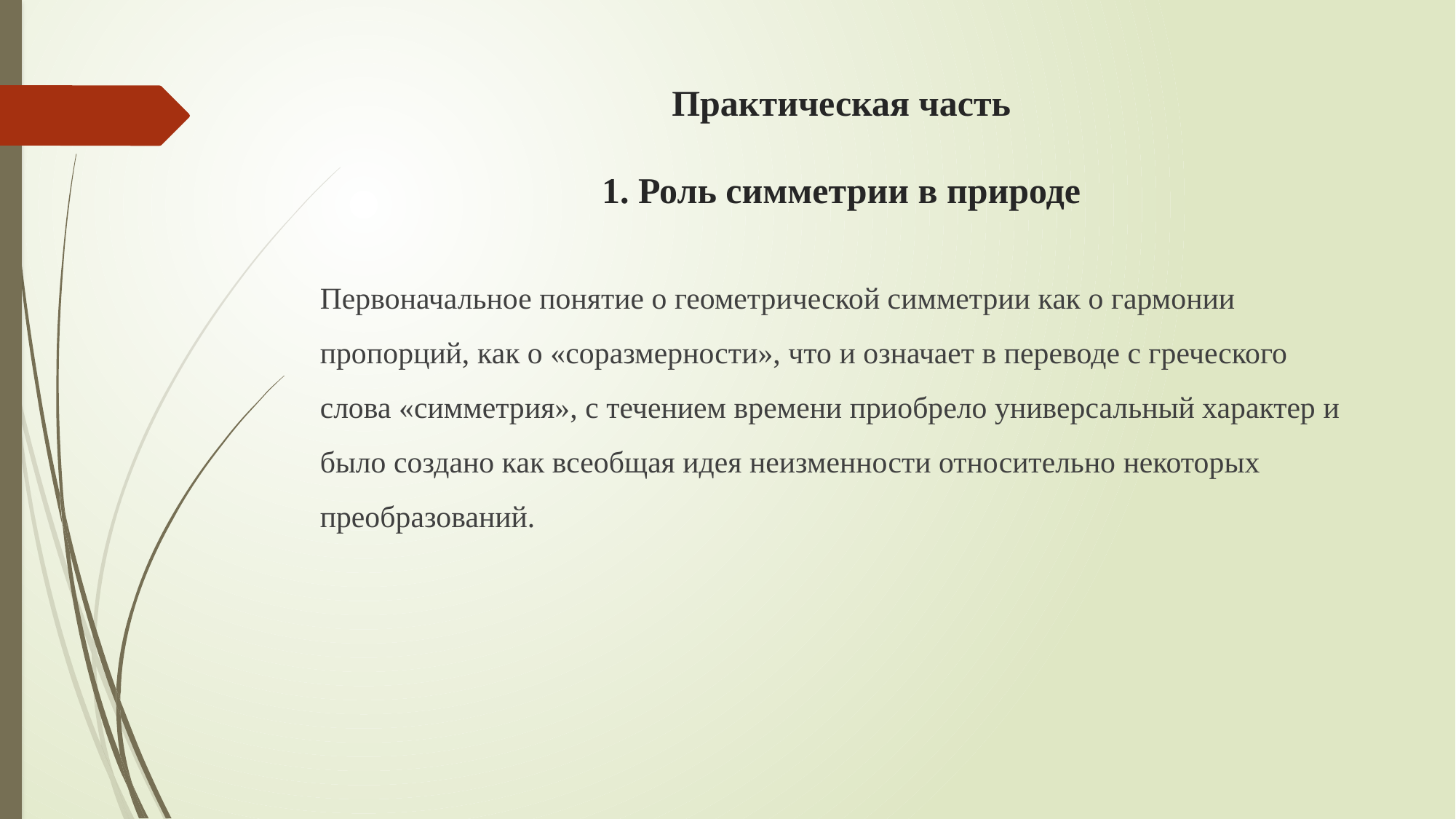

# Практическая часть 1. Роль симметрии в природе
Первоначальное понятие о геометрической симметрии как о гармонии пропорций, как о «соразмерности», что и означает в переводе с греческого слова «симметрия», с течением времени приобрело универсальный характер и было создано как всеобщая идея неизменности относительно некоторых преобразований.